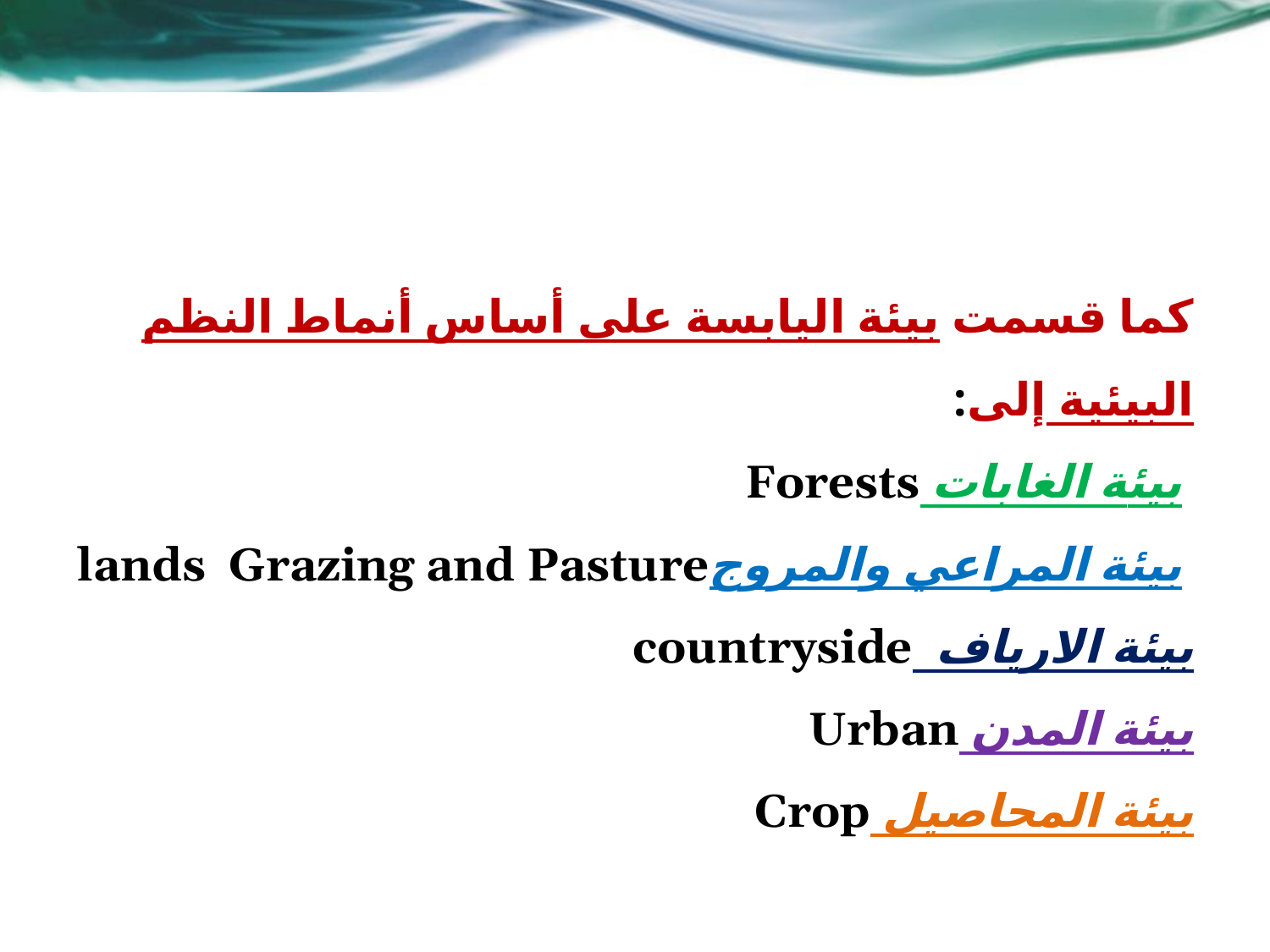

كما قسمت بيئة اليابسة على أساس أنماط النظم البيئية إلى:
 بيئة الغابات Forests
 بيئة المراعي والمروجlands  Grazing and Pasture
بيئة الارياف  countryside
بيئة المدن Urban
بيئة المحاصيل Crop